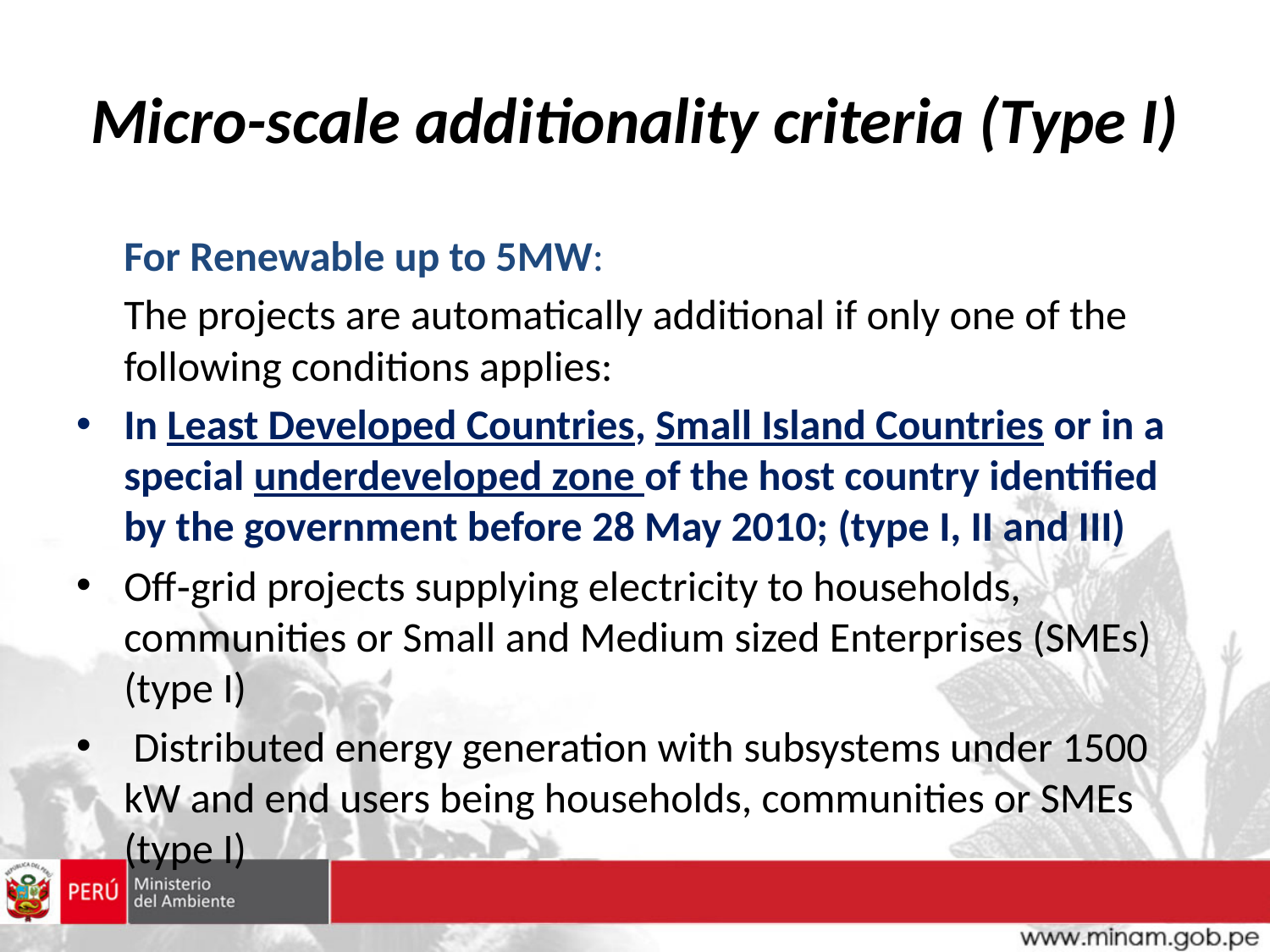

# Micro-scale additionality criteria (Type I)
	For Renewable up to 5MW:
     The projects are automatically additional if only one of the following conditions applies:
In Least Developed Countries, Small Island Countries or in a special underdeveloped zone of the host country identified by the government before 28 May 2010; (type I, II and III)
Off‐grid projects supplying electricity to households, communities or Small and Medium sized Enterprises (SMEs) (type I)
 Distributed energy generation with subsystems under 1500 kW and end users being households, communities or SMEs (type I)